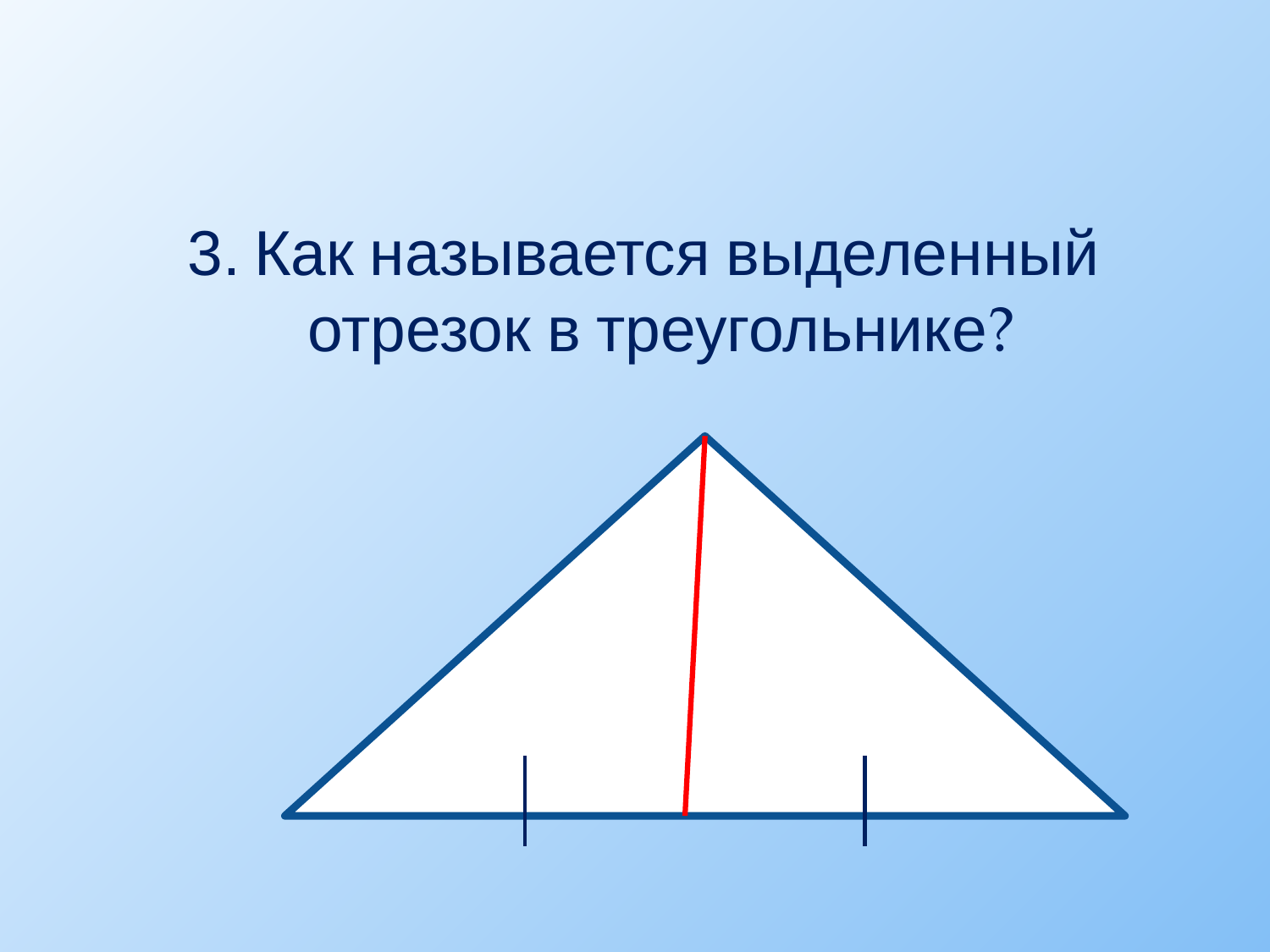

#
3. Как называется выделенный отрезок в треугольнике?